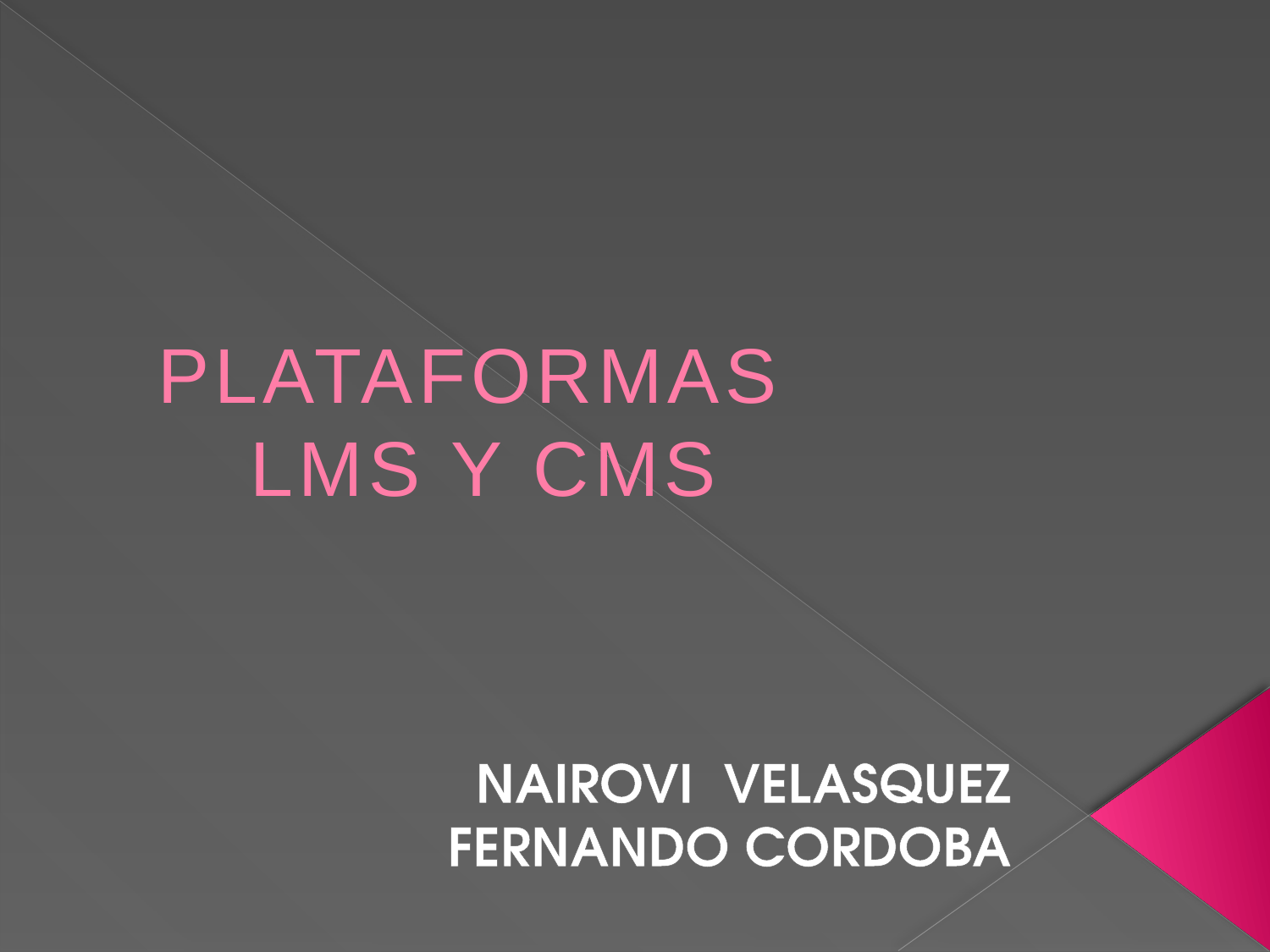

# PLATAFORMAS LMS Y CMS
NAIROVI  VELASQUEZ
FERNANDO CORDOBA